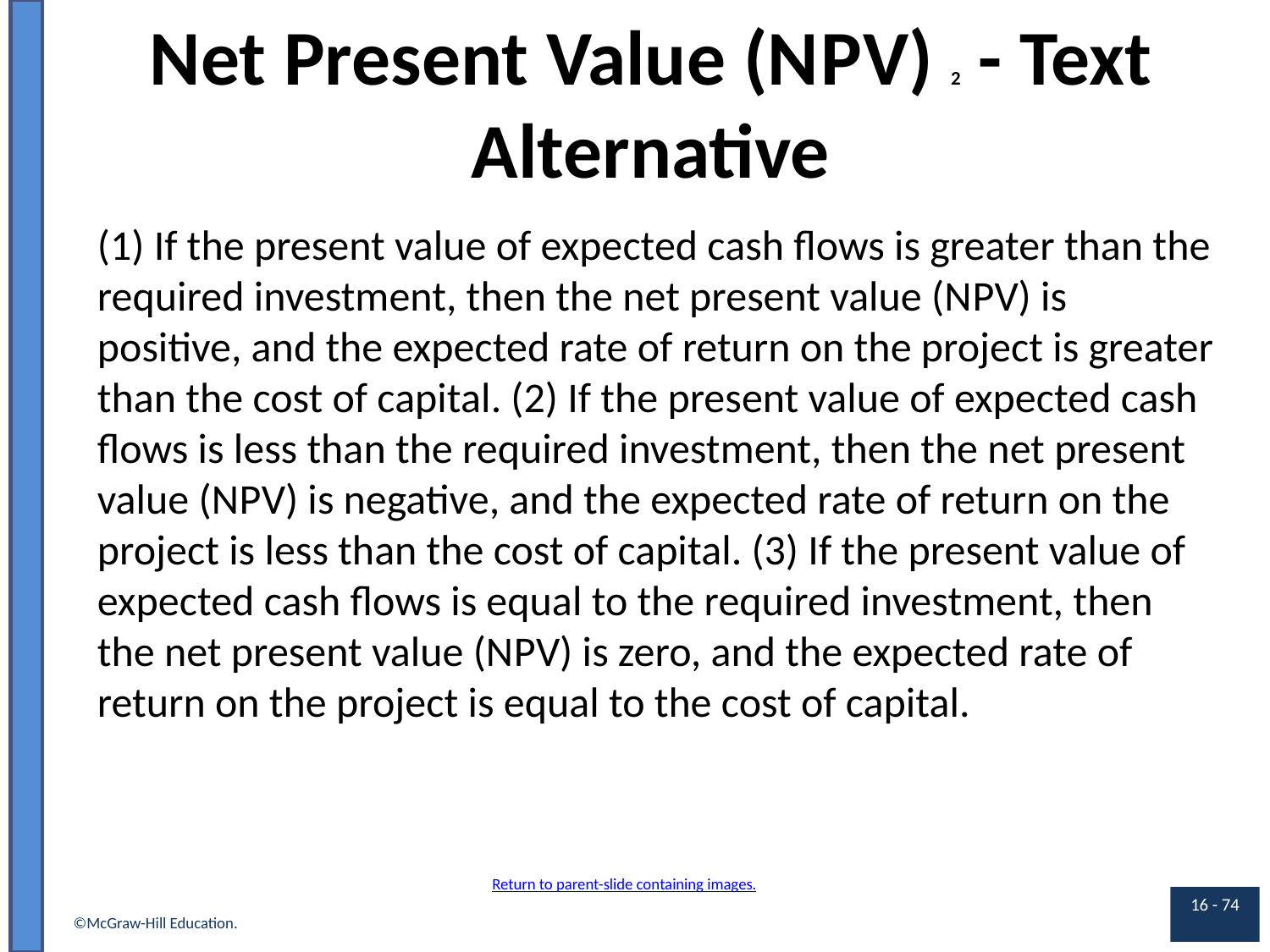

# Net Present Value (N P V) 2 - Text Alternative
(1) If the present value of expected cash flows is greater than the required investment, then the net present value (N P V) is positive, and the expected rate of return on the project is greater than the cost of capital. (2) If the present value of expected cash flows is less than the required investment, then the net present value (N P V) is negative, and the expected rate of return on the project is less than the cost of capital. (3) If the present value of expected cash flows is equal to the required investment, then the net present value (N P V) is zero, and the expected rate of return on the project is equal to the cost of capital.
Return to parent-slide containing images.